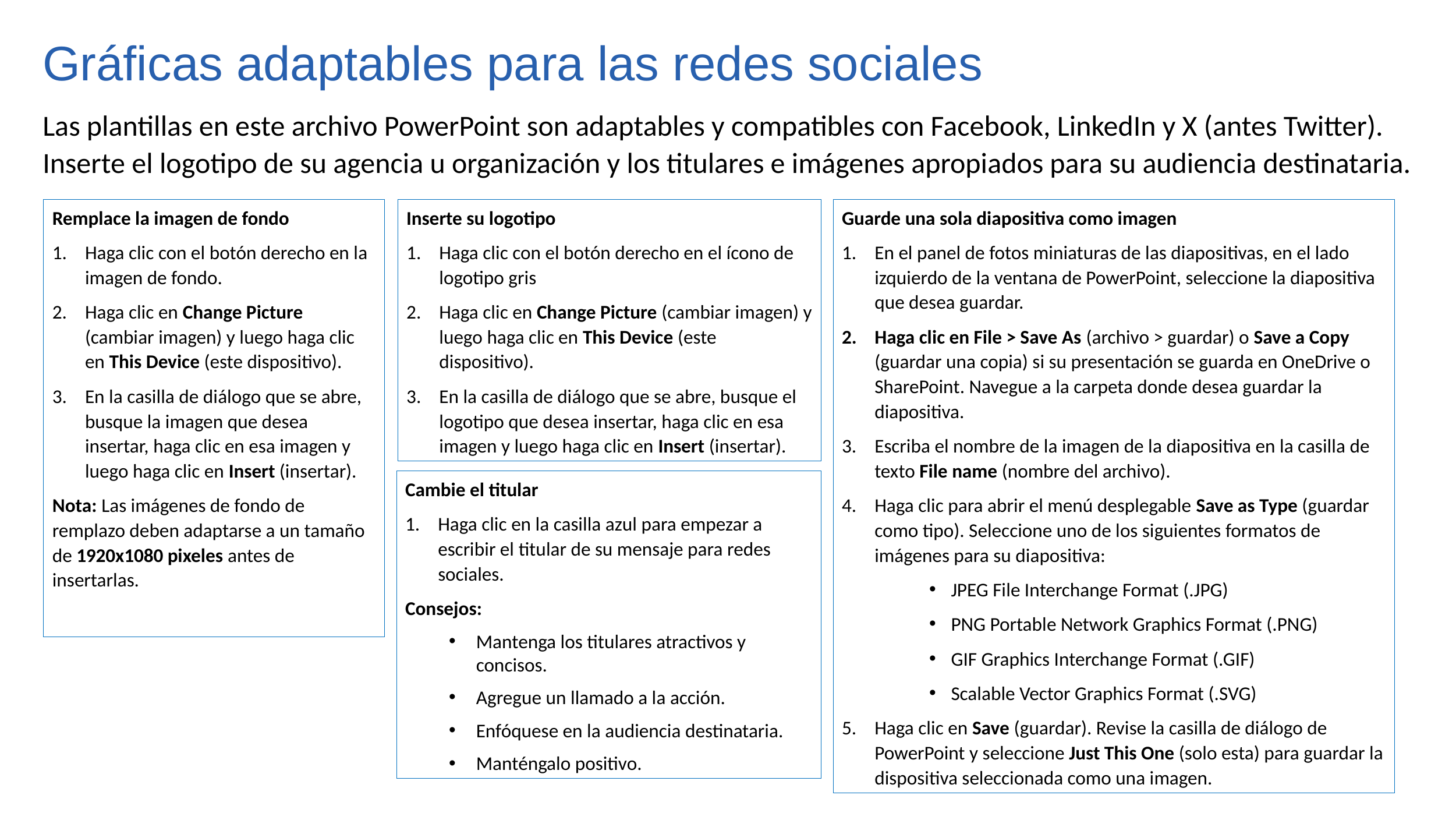

Gráficas adaptables para las redes sociales
Las plantillas en este archivo PowerPoint son adaptables y compatibles con Facebook, LinkedIn y X (antes Twitter). Inserte el logotipo de su agencia u organización y los titulares e imágenes apropiados para su audiencia destinataria.
Remplace la imagen de fondo
Haga clic con el botón derecho en la imagen de fondo.
Haga clic en Change Picture (cambiar imagen) y luego haga clic en This Device (este dispositivo).
En la casilla de diálogo que se abre, busque la imagen que desea insertar, haga clic en esa imagen y luego haga clic en Insert (insertar).
Nota: Las imágenes de fondo de remplazo deben adaptarse a un tamaño de 1920x1080 pixeles antes de insertarlas.

Inserte su logotipo
Haga clic con el botón derecho en el ícono de logotipo gris
Haga clic en Change Picture (cambiar imagen) y luego haga clic en This Device (este dispositivo).
En la casilla de diálogo que se abre, busque el logotipo que desea insertar, haga clic en esa imagen y luego haga clic en Insert (insertar).
Guarde una sola diapositiva como imagen
En el panel de fotos miniaturas de las diapositivas, en el lado izquierdo de la ventana de PowerPoint, seleccione la diapositiva que desea guardar.
Haga clic en File > Save As (archivo > guardar) o Save a Copy (guardar una copia) si su presentación se guarda en OneDrive o SharePoint. Navegue a la carpeta donde desea guardar la diapositiva.
Escriba el nombre de la imagen de la diapositiva en la casilla de texto File name (nombre del archivo).
Haga clic para abrir el menú desplegable Save as Type (guardar como tipo). Seleccione uno de los siguientes formatos de imágenes para su diapositiva:
JPEG File Interchange Format (.JPG)
PNG Portable Network Graphics Format (.PNG)
GIF Graphics Interchange Format (.GIF)
Scalable Vector Graphics Format (.SVG)
Haga clic en Save (guardar). Revise la casilla de diálogo de PowerPoint y seleccione Just This One (solo esta) para guardar la dispositiva seleccionada como una imagen.
Cambie el titular
Haga clic en la casilla azul para empezar a escribir el titular de su mensaje para redes sociales.
Consejos:
Mantenga los titulares atractivos y concisos.
Agregue un llamado a la acción.
Enfóquese en la audiencia destinataria.
Manténgalo positivo.